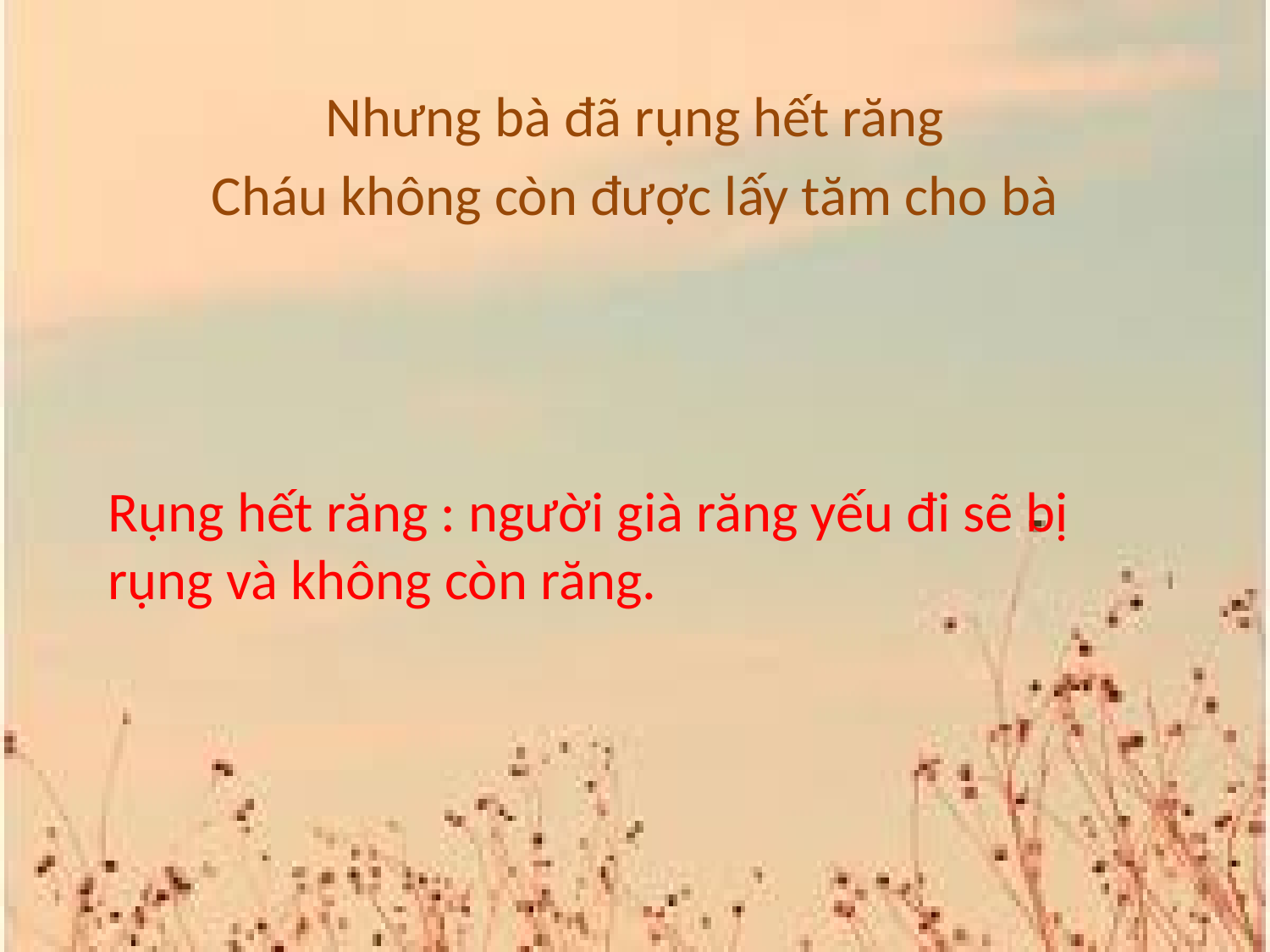

Nhưng bà đã rụng hết răng
Cháu không còn được lấy tăm cho bà

Rụng hết răng : người già răng yếu đi sẽ bị rụng và không còn răng.

#